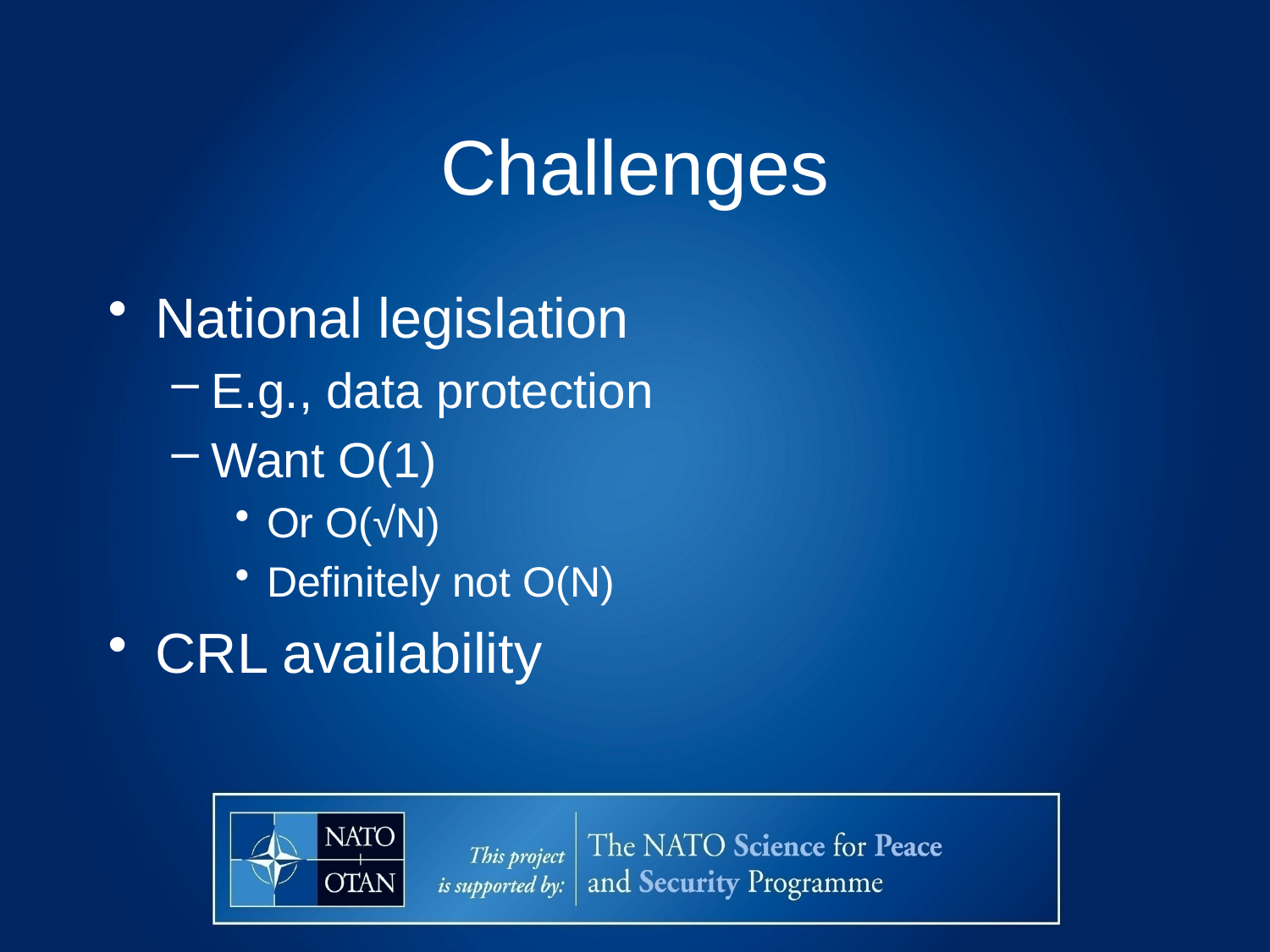

# Challenges
National legislation
E.g., data protection
Want O(1)
Or O(√N)
Definitely not O(N)
CRL availability